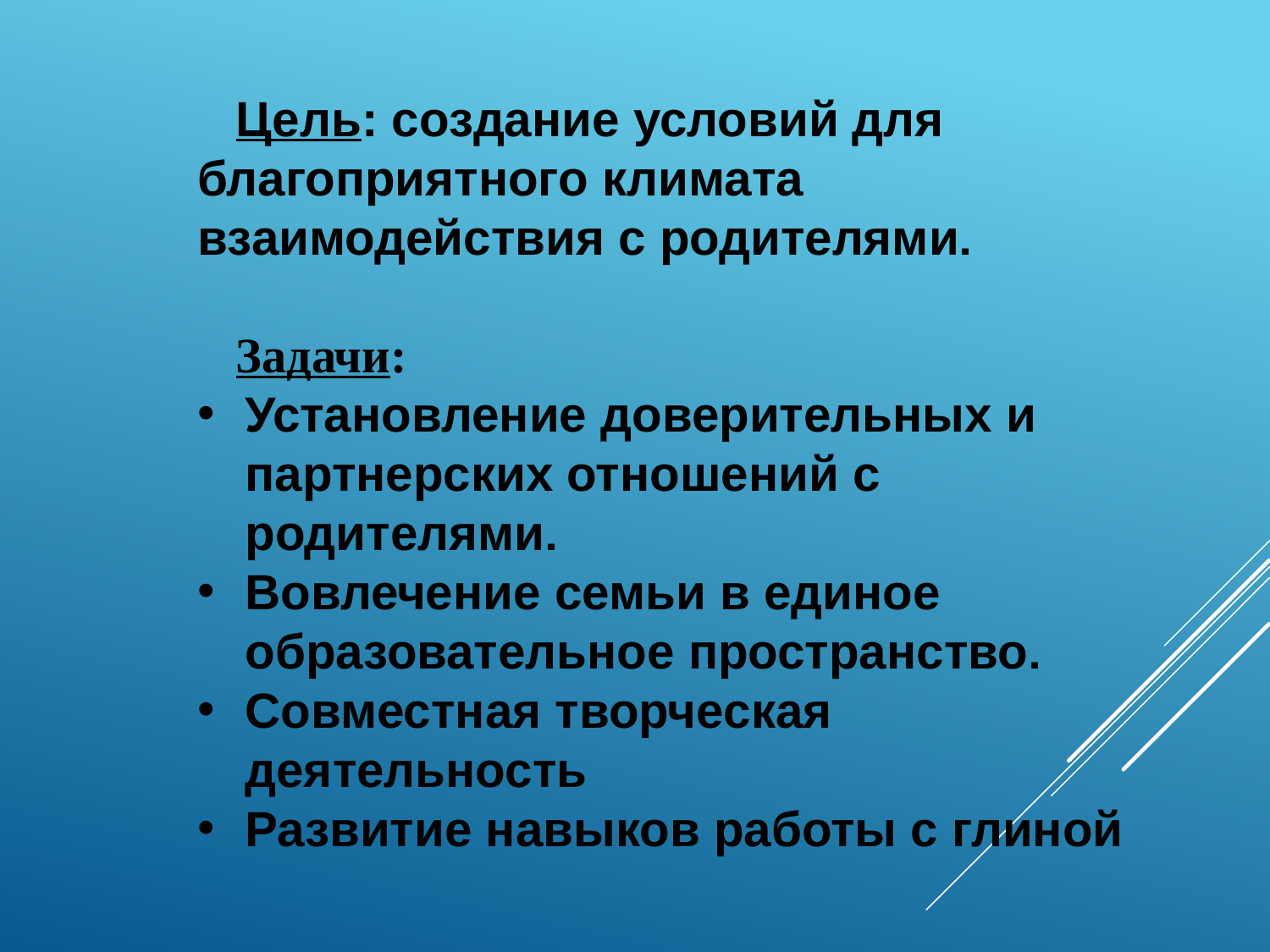

Цель: создание условий для благоприятного климата взаимодействия с родителями.

Задачи:
Установление доверительных и партнерских отношений с родителями.
Вовлечение семьи в единое образовательное пространство.
Совместная творческая деятельность
Развитие навыков работы с глиной